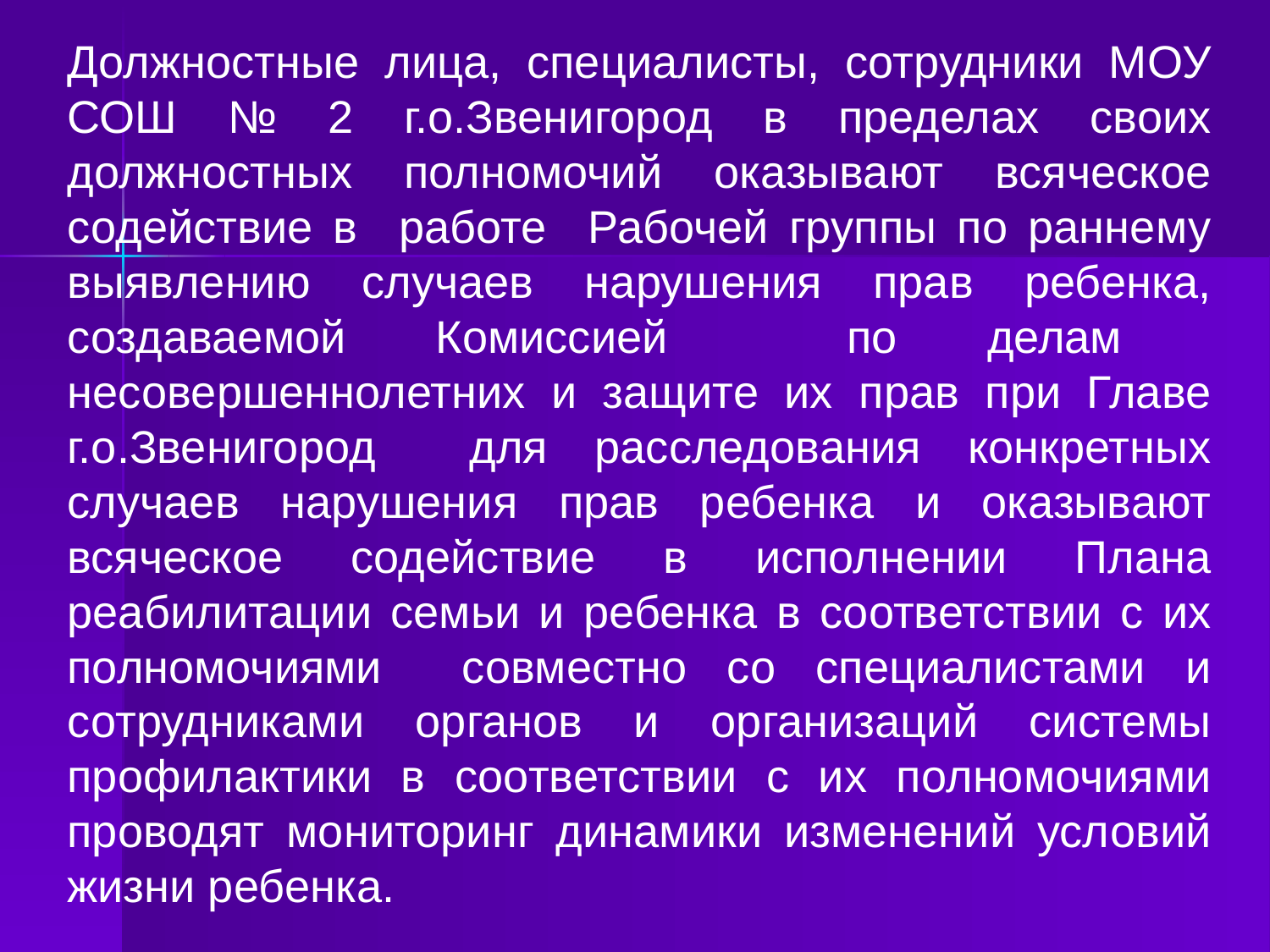

Должностные лица, специалисты, сотрудники МОУ СОШ № 2 г.о.Звенигород в пределах своих должностных полномочий оказывают всяческое содействие в  работе  Рабочей группы по раннему выявлению случаев нарушения прав ребенка, создаваемой Комиссией  по делам  несовершеннолетних и защите их прав при Главе г.о.Звенигород  для расследования конкретных случаев нарушения прав ребенка и оказывают всяческое содействие в исполнении Плана реабилитации семьи и ребенка в соответствии с их полномочиями  совместно со специалистами и сотрудниками органов и организаций системы профилактики в соответствии с их полномочиями проводят мониторинг динамики изменений условий жизни ребенка.